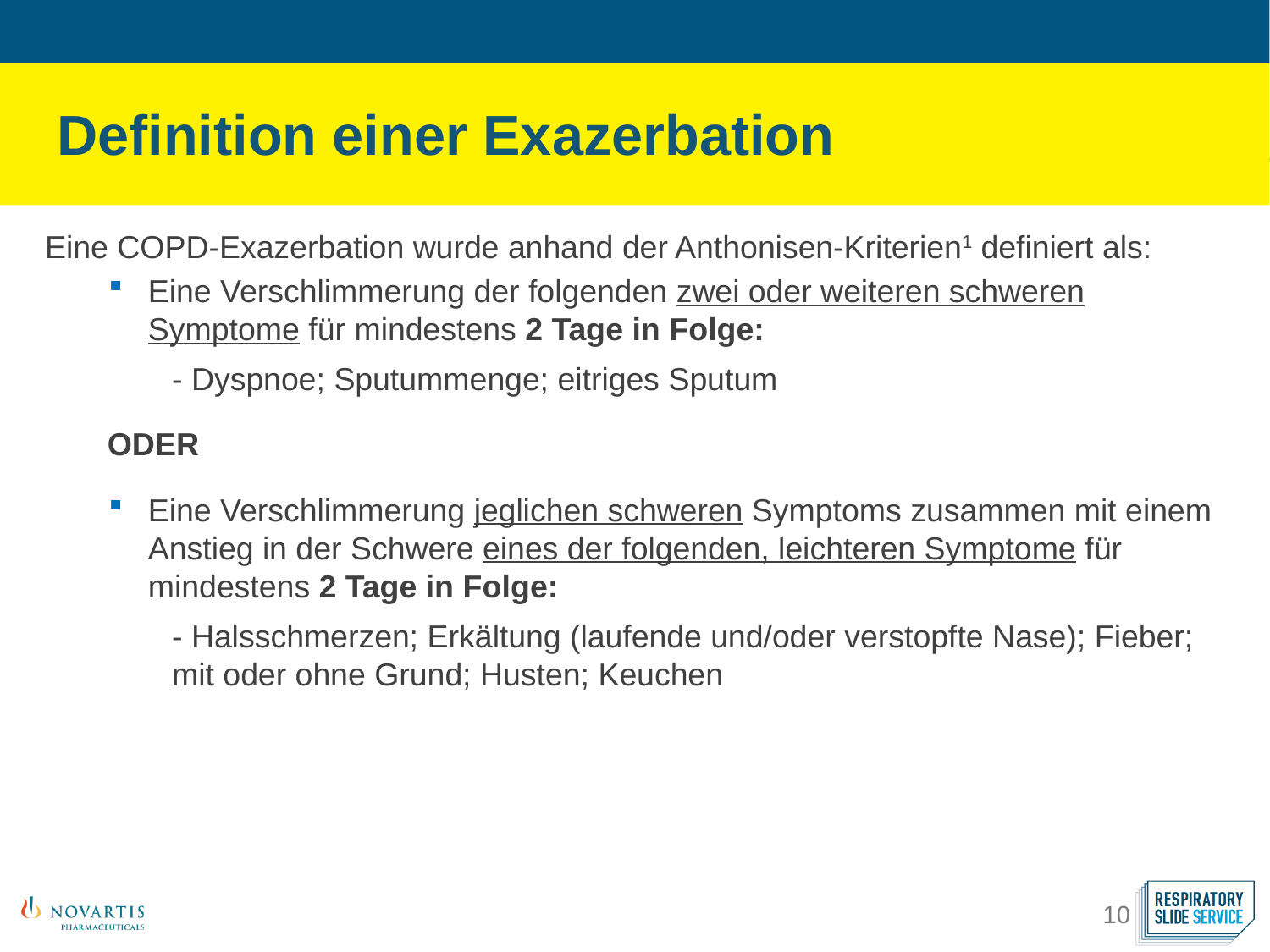

Definition einer Exazerbation
Eine COPD-Exazerbation wurde anhand der Anthonisen-Kriterien1 definiert als:
Eine Verschlimmerung der folgenden zwei oder weiteren schweren Symptome für mindestens 2 Tage in Folge:
- Dyspnoe; Sputummenge; eitriges Sputum
ODER
Eine Verschlimmerung jeglichen schweren Symptoms zusammen mit einem Anstieg in der Schwere eines der folgenden, leichteren Symptome für mindestens 2 Tage in Folge:
- Halsschmerzen; Erkältung (laufende und/oder verstopfte Nase); Fieber; mit oder ohne Grund; Husten; Keuchen